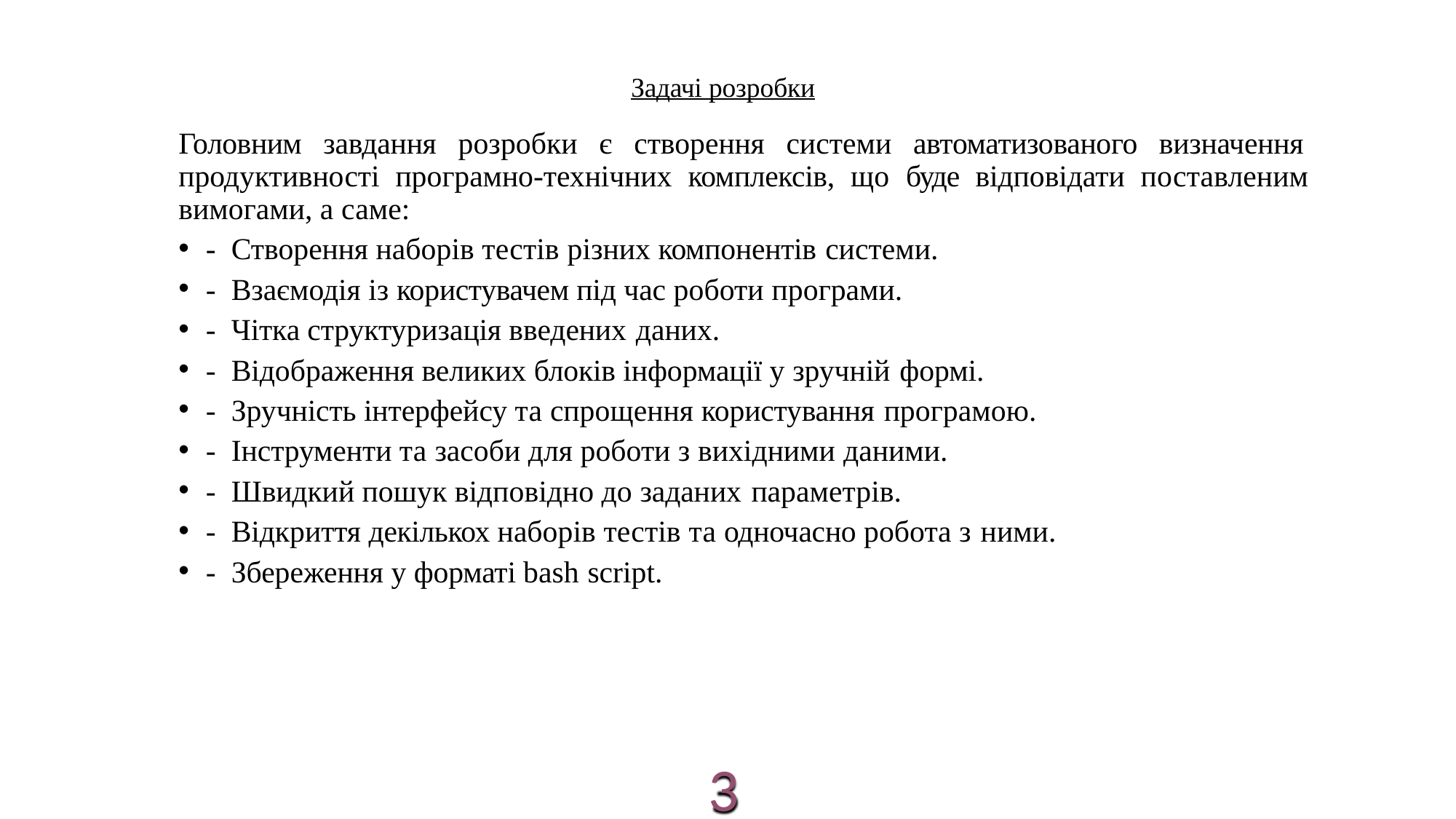

# Задачі розробки
Головним завдання розробки є створення системи автоматизованого визначення  продуктивності програмно-технічних комплексів, що буде відповідати поставленим  вимогами, а саме:
-  Створення наборів тестів різних компонентів системи.
-  Взаємодія із користувачем під час роботи програми.
-  Чітка структуризація введених даних.
-  Відображення великих блоків інформації у зручній формі.
-  Зручність інтерфейсу та спрощення користування програмою.
-  Інструменти та засоби для роботи з вихідними даними.
-  Швидкий пошук відповідно до заданих параметрів.
-  Відкриття декількох наборів тестів та одночасно робота з ними.
-  Збереження у форматі bash script.

3